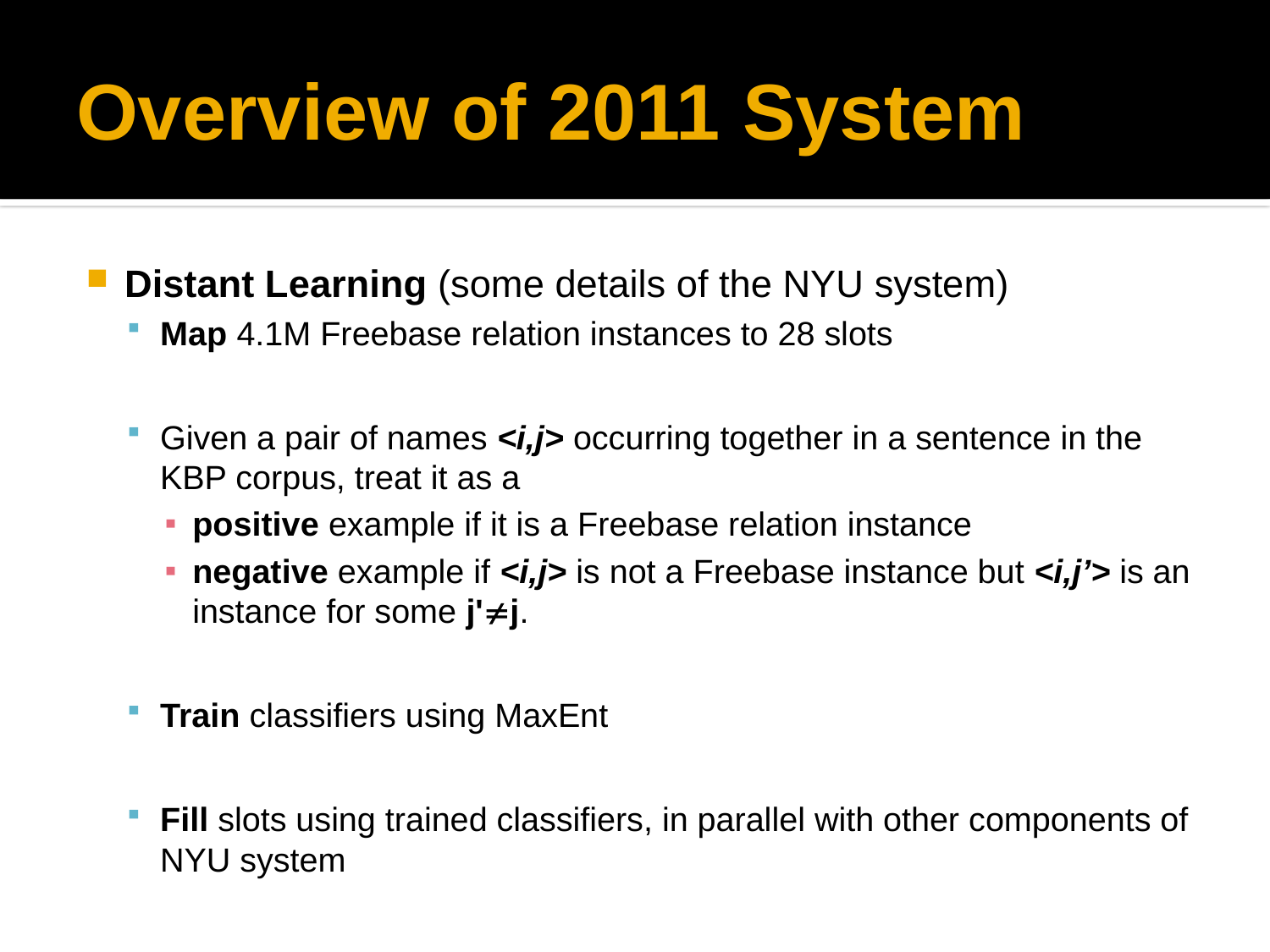

# Overview of 2011 System
Distant Learning (some details of the NYU system)
Map 4.1M Freebase relation instances to 28 slots

Given a pair of names <i,j> occurring together in a sentence in the KBP corpus, treat it as a
positive example if it is a Freebase relation instance
negative example if <i,j> is not a Freebase instance but <i,j’> is an instance for some j'≠j.

Train classifiers using MaxEnt

Fill slots using trained classifiers, in parallel with other components of NYU system